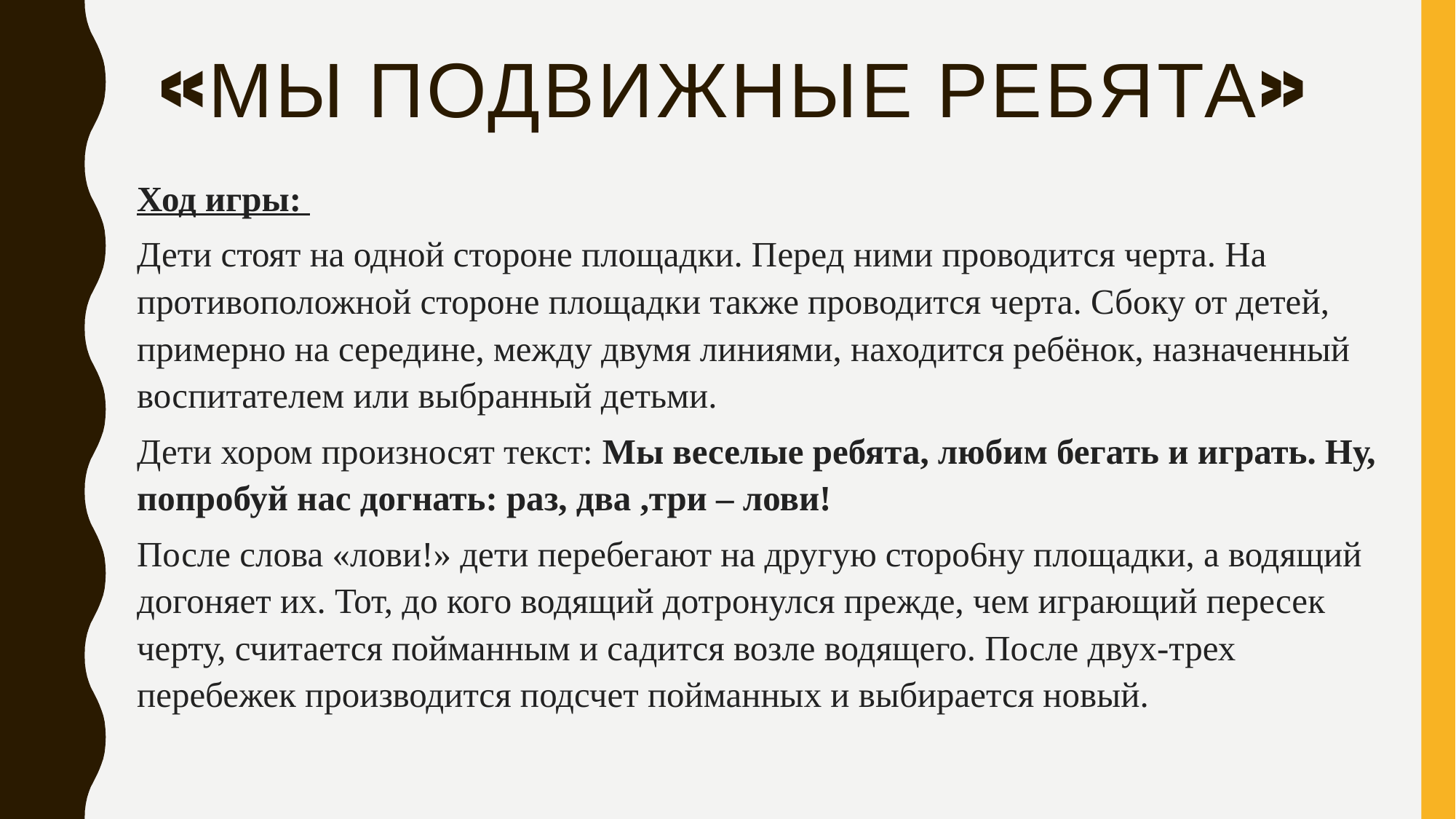

# «Мы подвижные ребята»
Ход игры:
Дети стоят на одной стороне площадки. Перед ними проводится черта. На противоположной стороне площадки также проводится черта. Сбоку от детей, примерно на середине, между двумя линиями, находится ребёнок, назначенный воспитателем или выбранный детьми.
Дети хором произносят текст: Мы веселые ребята, любим бегать и играть. Ну, попробуй нас догнать: раз, два ,три – лови!
После слова «лови!» дети перебегают на другую сторо6ну площадки, а водящий догоняет их. Тот, до кого водящий дотронулся прежде, чем играющий пересек черту, считается пойманным и садится возле водящего. После двух-трех перебежек производится подсчет пойманных и выбирается новый.